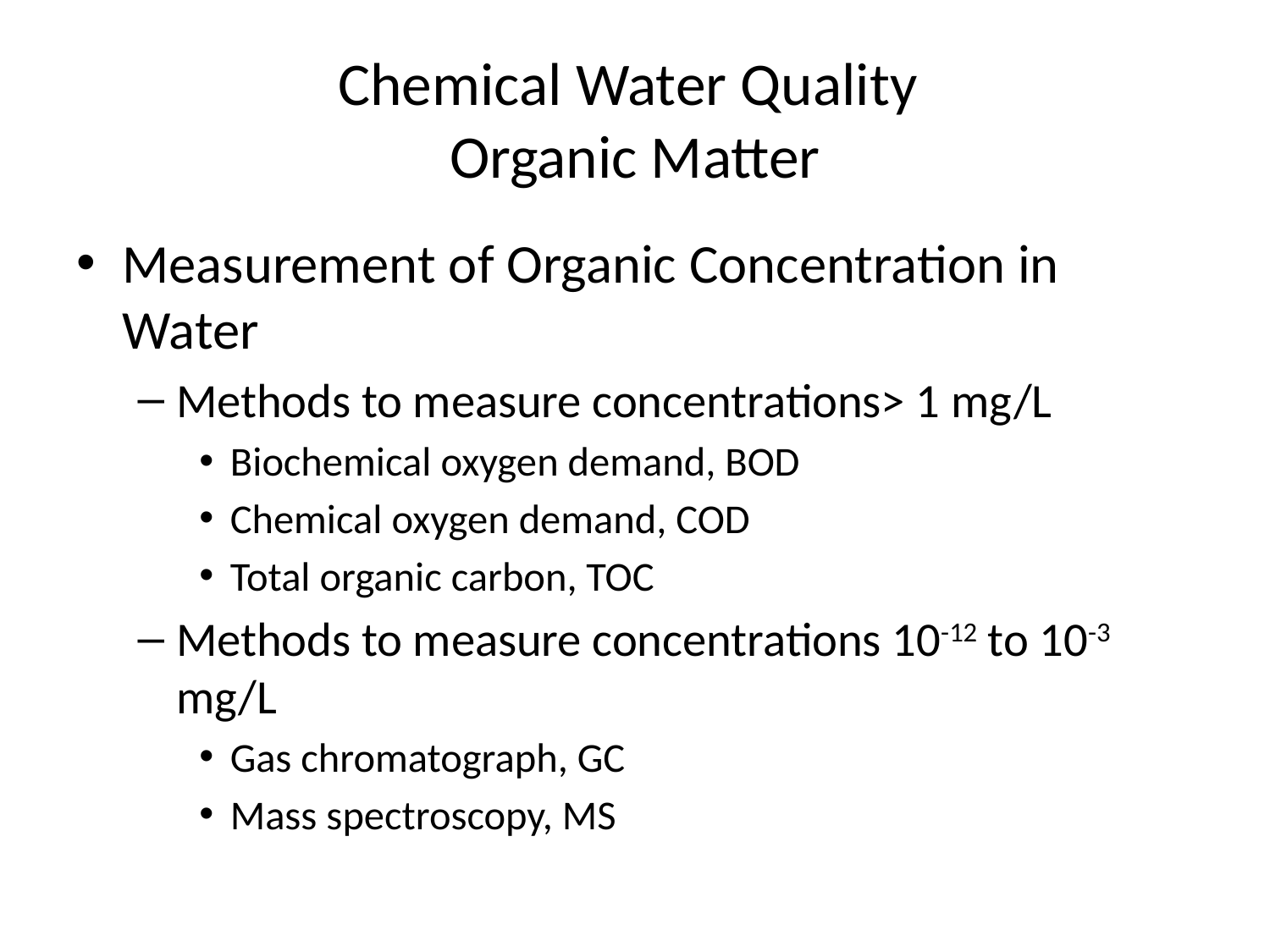

# Chemical Water Quality Organic Matter
Measurement of Organic Concentration in Water
Methods to measure concentrations> 1 mg/L
Biochemical oxygen demand, BOD
Chemical oxygen demand, COD
Total organic carbon, TOC
Methods to measure concentrations 10-12 to 10-3 mg/L
Gas chromatograph, GC
Mass spectroscopy, MS